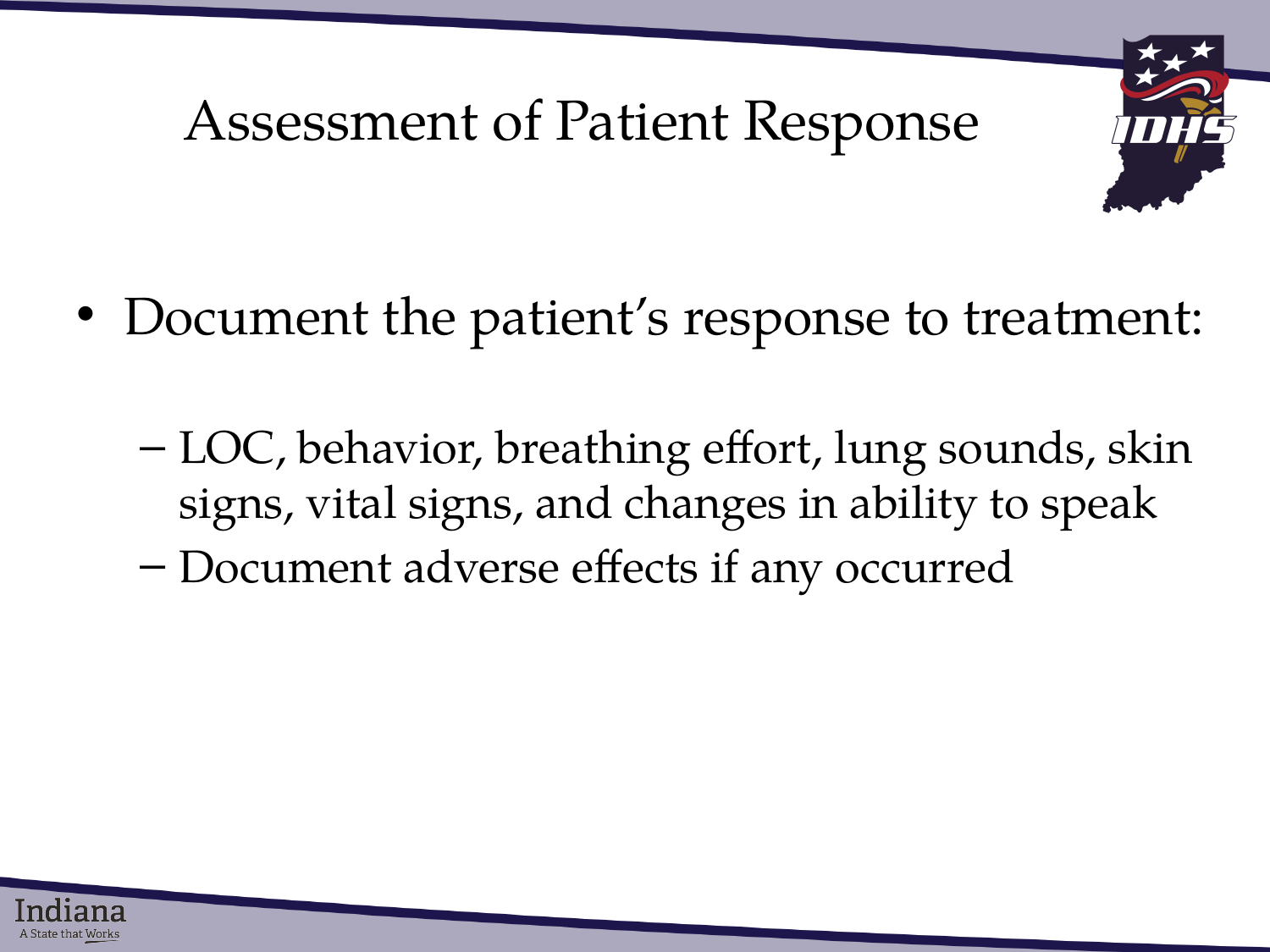

# Assessment of Patient Response
Document the patient’s response to treatment:
LOC, behavior, breathing effort, lung sounds, skin signs, vital signs, and changes in ability to speak
Document adverse effects if any occurred